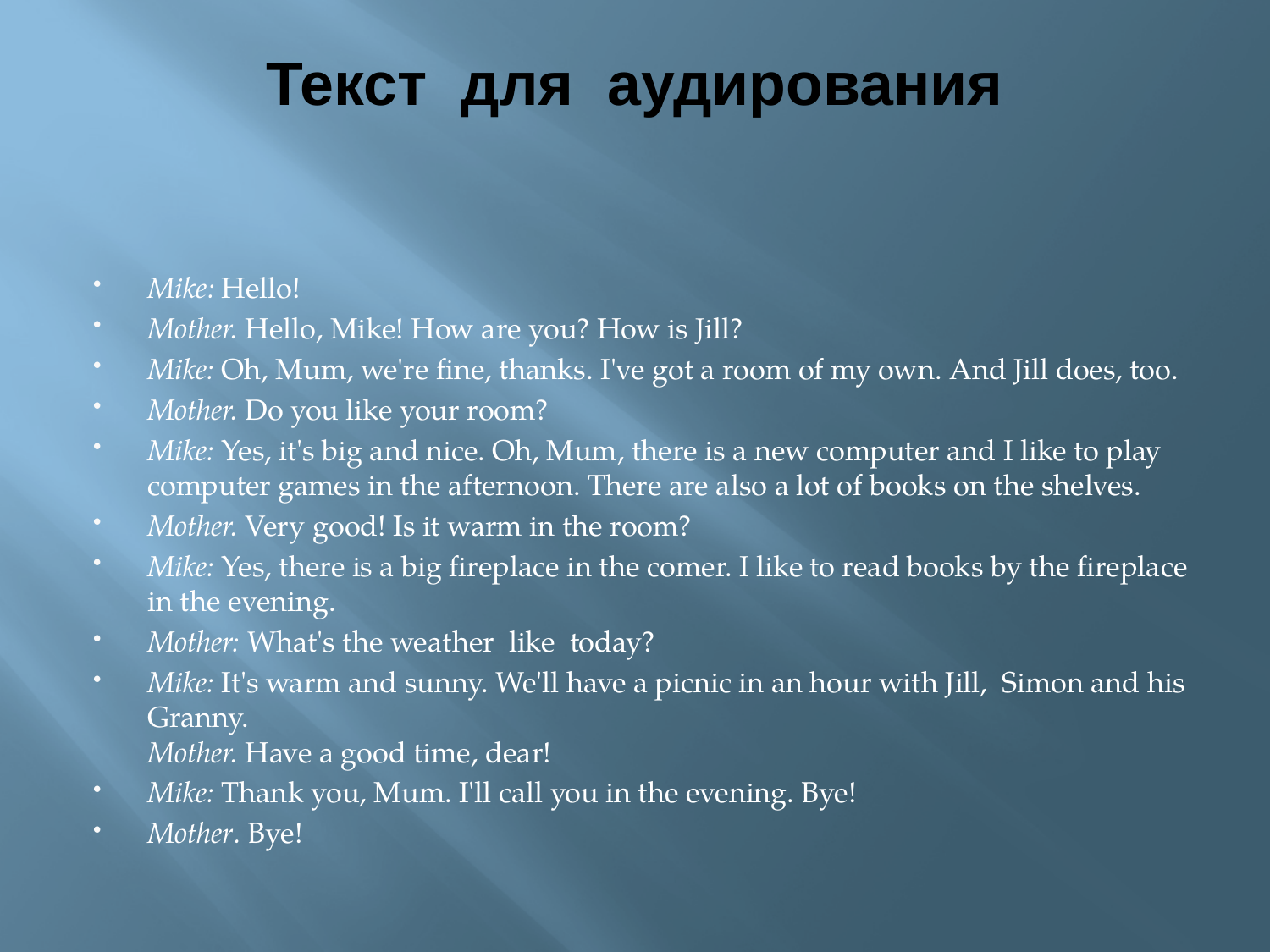

# Текст  для  аудирования

Mike: Hello!
Mother. Hello, Mike! How are you? How is Jill?
Mike: Oh, Mum, we're fine, thanks. I've got a room of my own. And Jill does, too.
Mother. Do you like your room?
Mike: Yes, it's big and nice. Oh, Mum, there is a new computer and I like to play computer games in the afternoon. There are also a lot of books on the shelves.
Mother. Very good! Is it warm in the room?
Mike: Yes, there is a big fireplace in the comer. I like to read books by the fireplace in the evening.
Mother: What's the weather  like  today?
Mike: It's warm and sunny. We'll have a picnic in an hour with Jill,  Simon and his Granny.                                                                                                                        Mother. Have a good time, dear!
Mike: Thank you, Mum. I'll call you in the evening. Bye!
Mother. Bye!